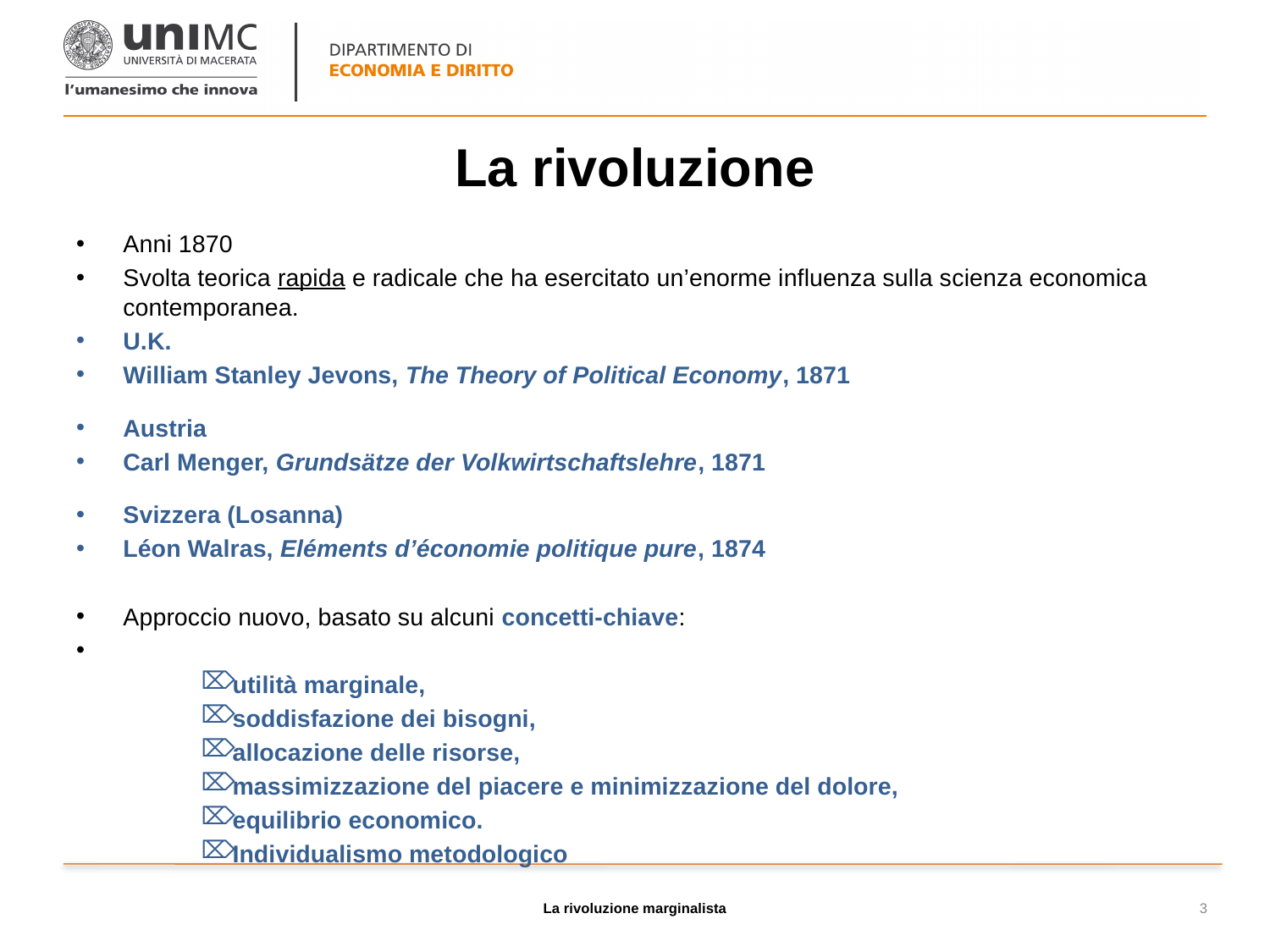

# La rivoluzione
Anni 1870
Svolta teorica rapida e radicale che ha esercitato un’enorme influenza sulla scienza economica contemporanea.
U.K.
William Stanley Jevons, The Theory of Political Economy, 1871

Austria
Carl Menger, Grundsätze der Volkwirtschaftslehre, 1871

Svizzera (Losanna)
Léon Walras, Eléments d’économie politique pure, 1874

Approccio nuovo, basato su alcuni concetti-chiave:

utilità marginale,
soddisfazione dei bisogni,
allocazione delle risorse,
massimizzazione del piacere e minimizzazione del dolore,
equilibrio economico.
Individualismo metodologico

La rivoluzione marginalista
3